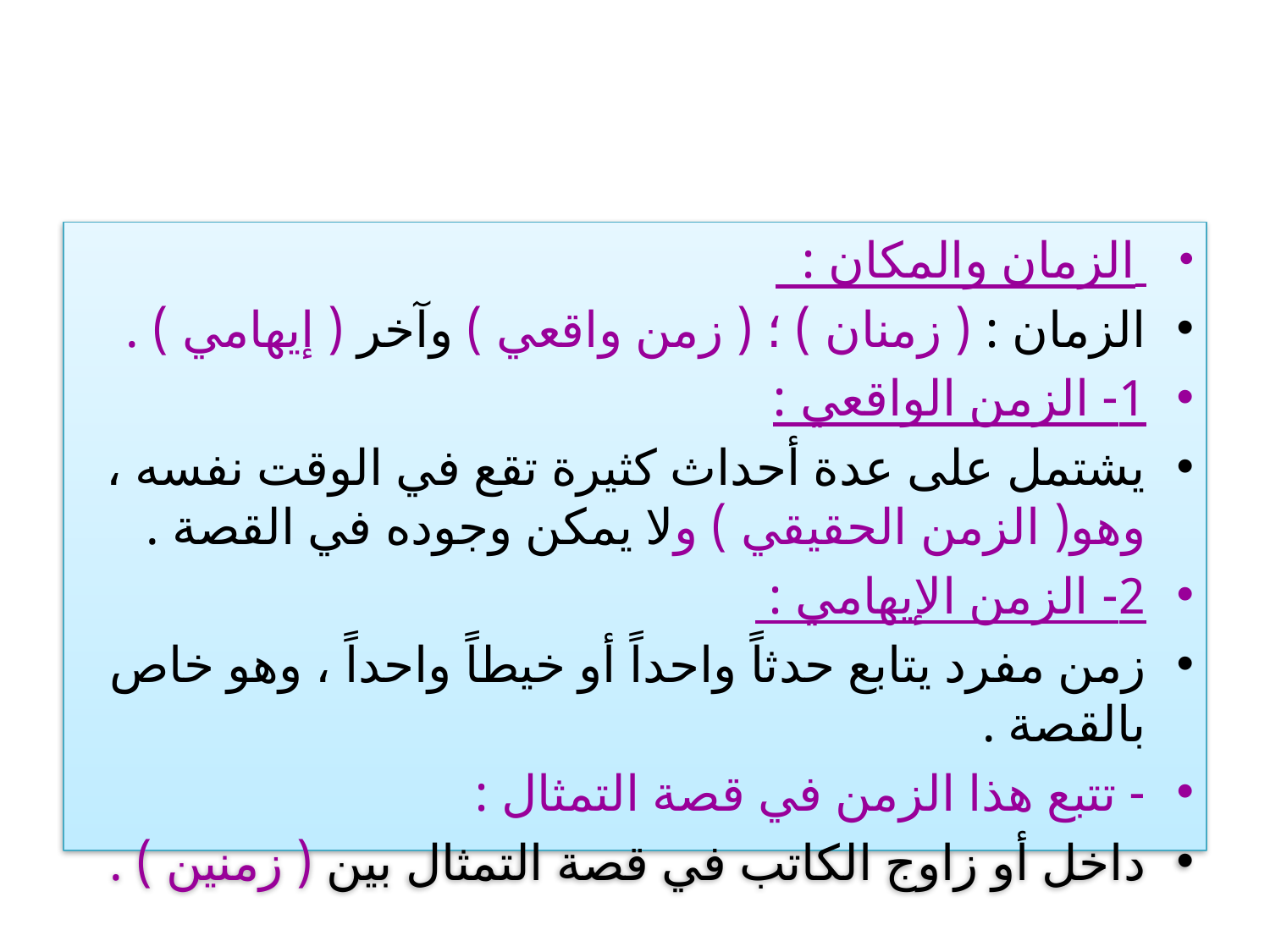

#
 الزمان والمكان :
الزمان : ( زمنان ) ؛ ( زمن واقعي ) وآخر ( إيهامي ) .
1- الزمن الواقعي :
يشتمل على عدة أحداث كثيرة تقع في الوقت نفسه ، وهو( الزمن الحقيقي ) ولا يمكن وجوده في القصة .
2- الزمن الإيهامي :
زمن مفرد يتابع حدثاً واحداً أو خيطاً واحداً ، وهو خاص بالقصة .
- تتبع هذا الزمن في قصة التمثال :
داخل أو زاوج الكاتب في قصة التمثال بين ( زمنين ) .